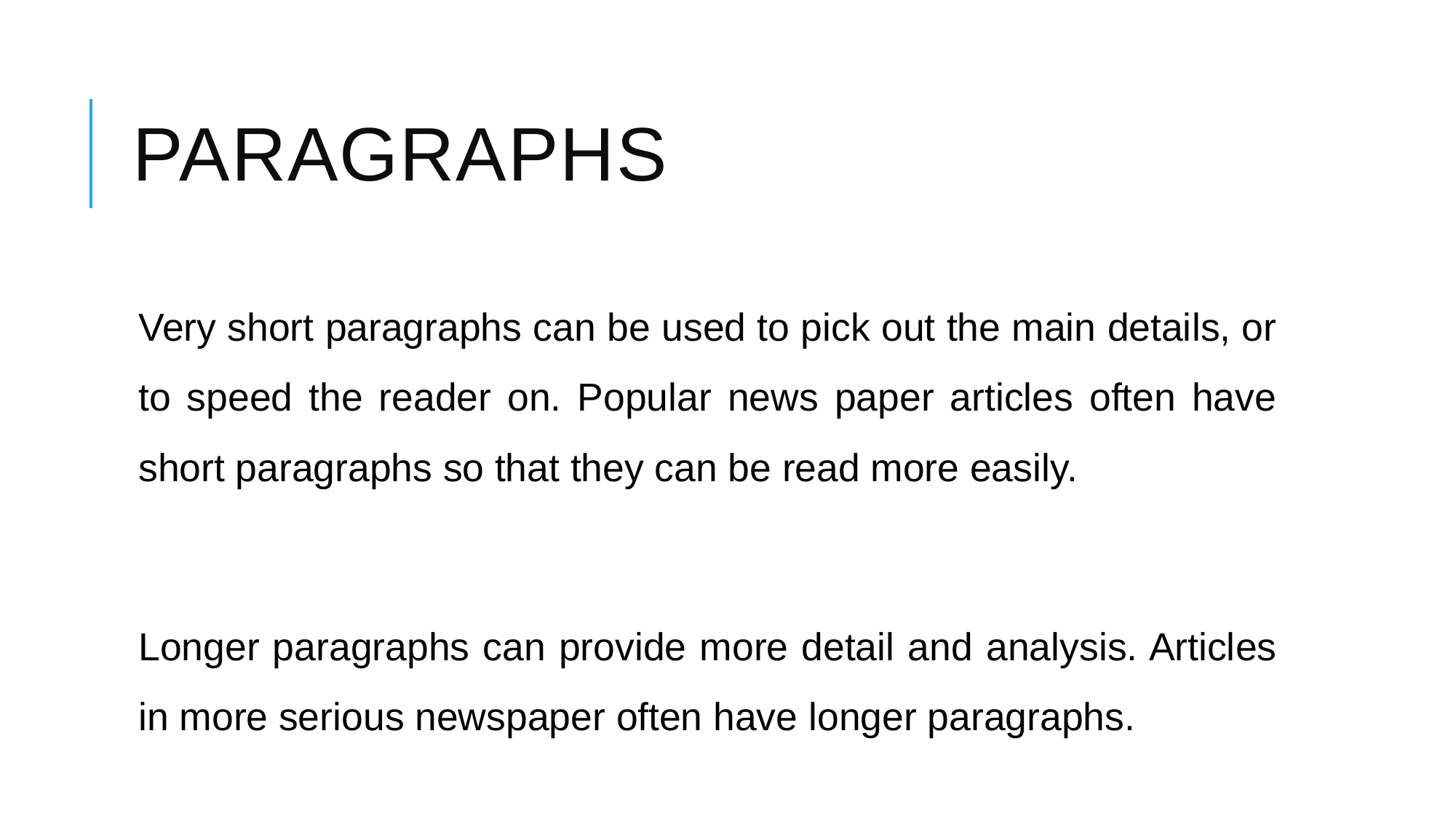

# Paragraphs
Very short paragraphs can be used to pick out the main details, or to speed the reader on. Popular news paper articles often have short paragraphs so that they can be read more easily.

Longer paragraphs can provide more detail and analysis. Articles in more serious newspaper often have longer paragraphs.